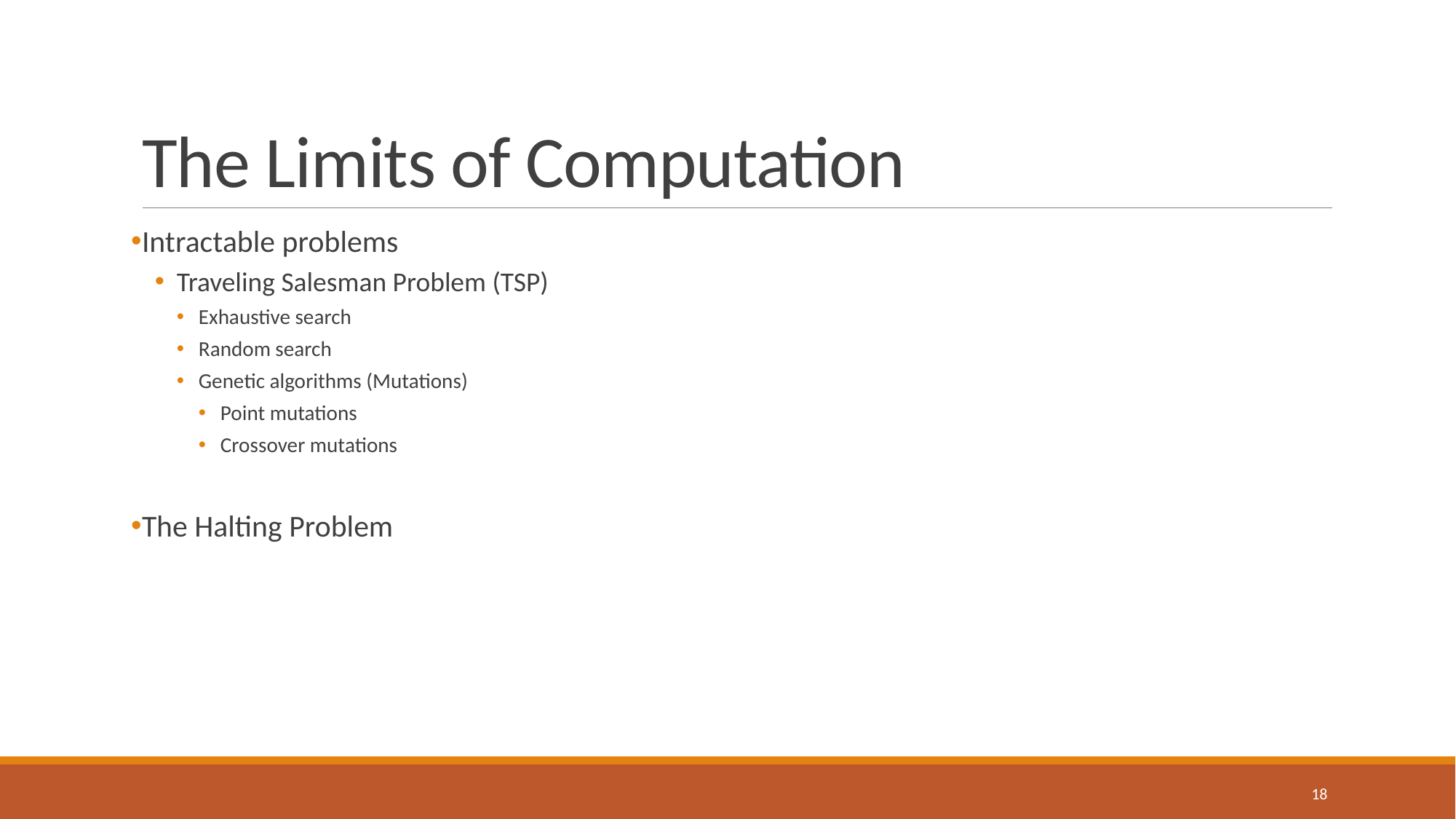

# The Limits of Computation
Intractable problems
Traveling Salesman Problem (TSP)
Exhaustive search
Random search
Genetic algorithms (Mutations)
Point mutations
Crossover mutations

The Halting Problem

18